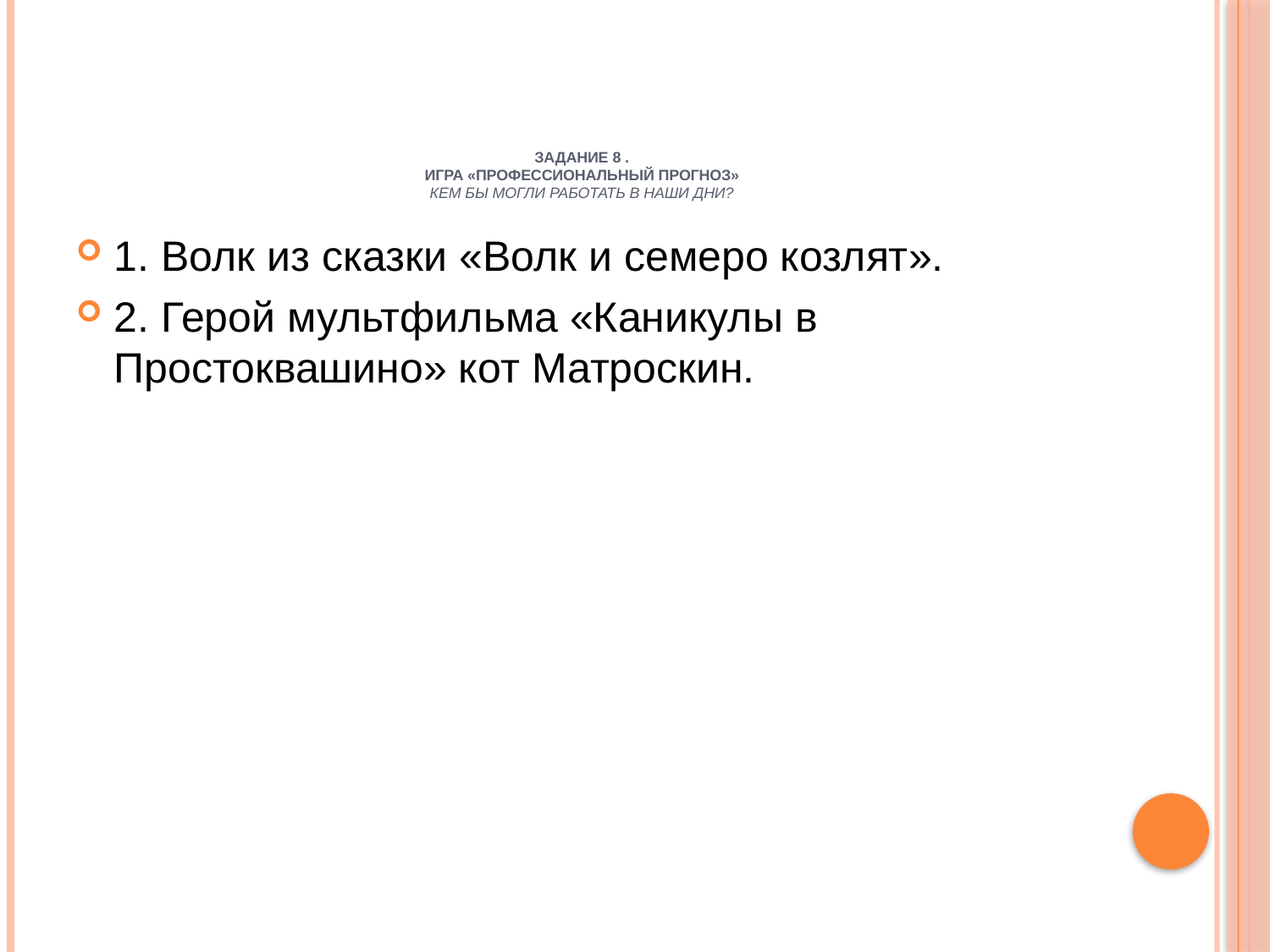

# Задание 8 . Игра «Профессиональный прогноз» Кем бы могли работать в наши дни?
1. Волк из сказки «Волк и семеро козлят».
2. Герой мультфильма «Каникулы в Простоквашино» кот Матроскин.